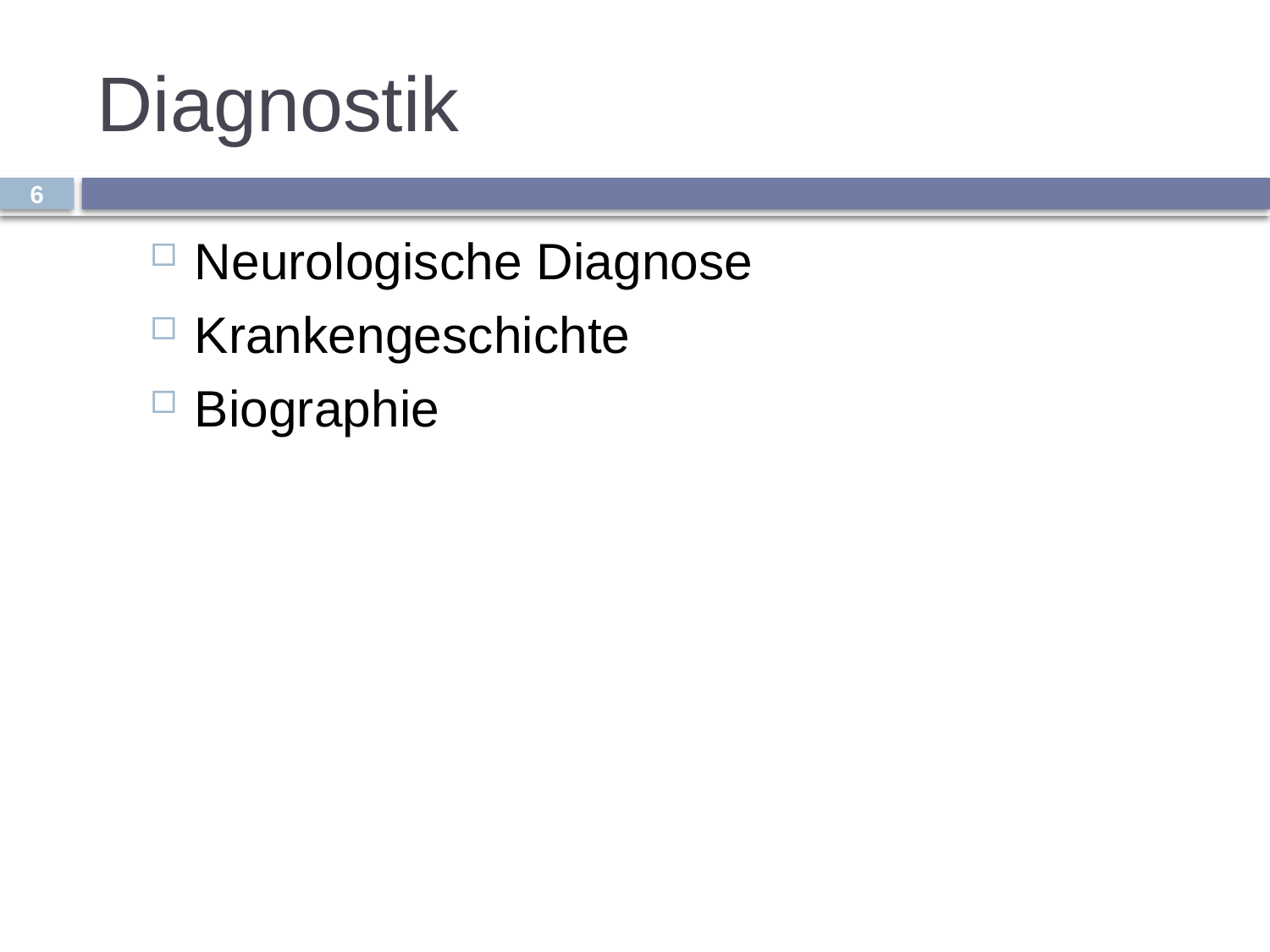

# Diagnostik
6
Neurologische Diagnose
Krankengeschichte
Biographie